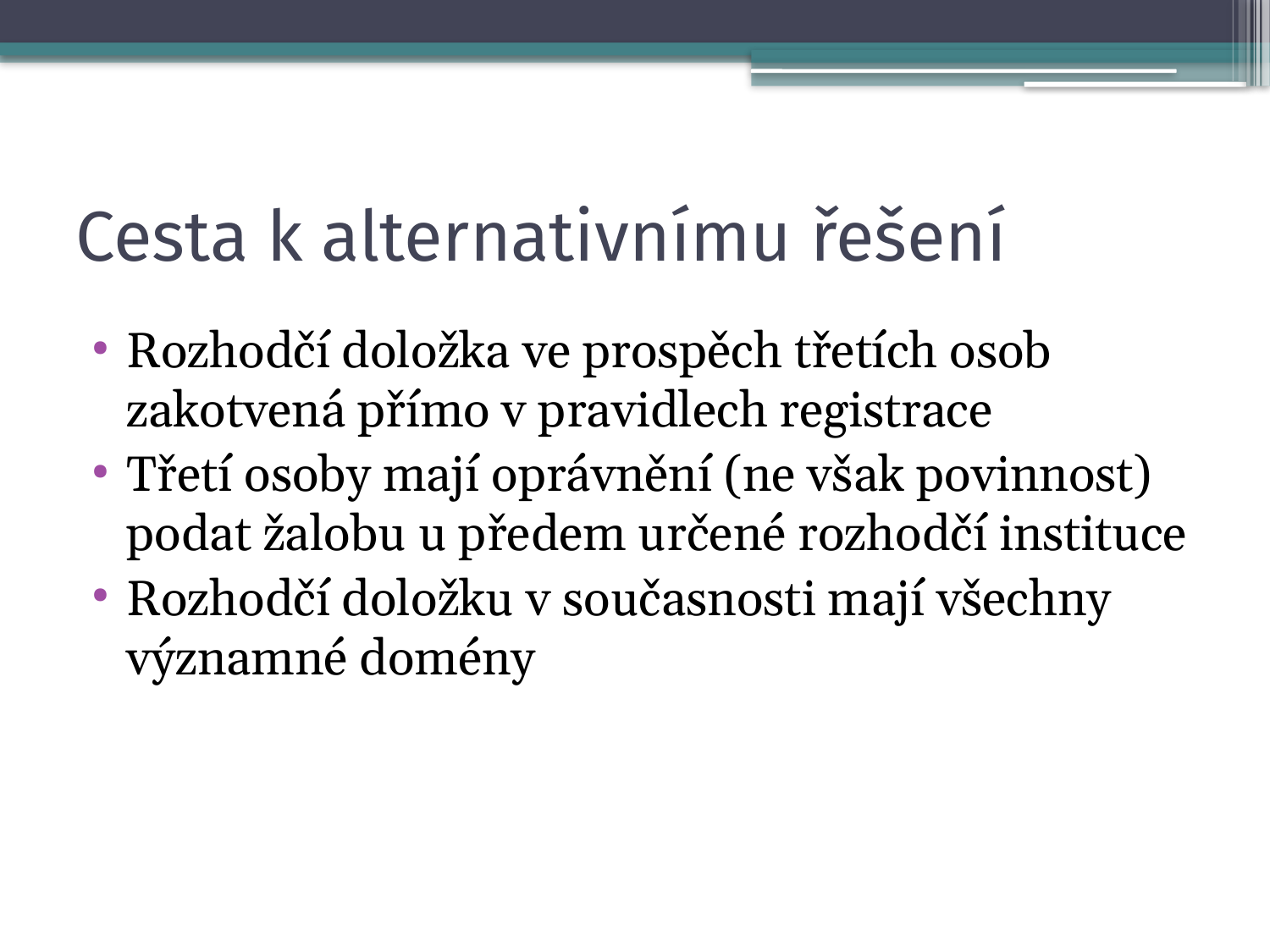

# Cesta k alternativnímu řešení
Rozhodčí doložka ve prospěch třetích osob zakotvená přímo v pravidlech registrace
Třetí osoby mají oprávnění (ne však povinnost) podat žalobu u předem určené rozhodčí instituce
Rozhodčí doložku v současnosti mají všechny významné domény